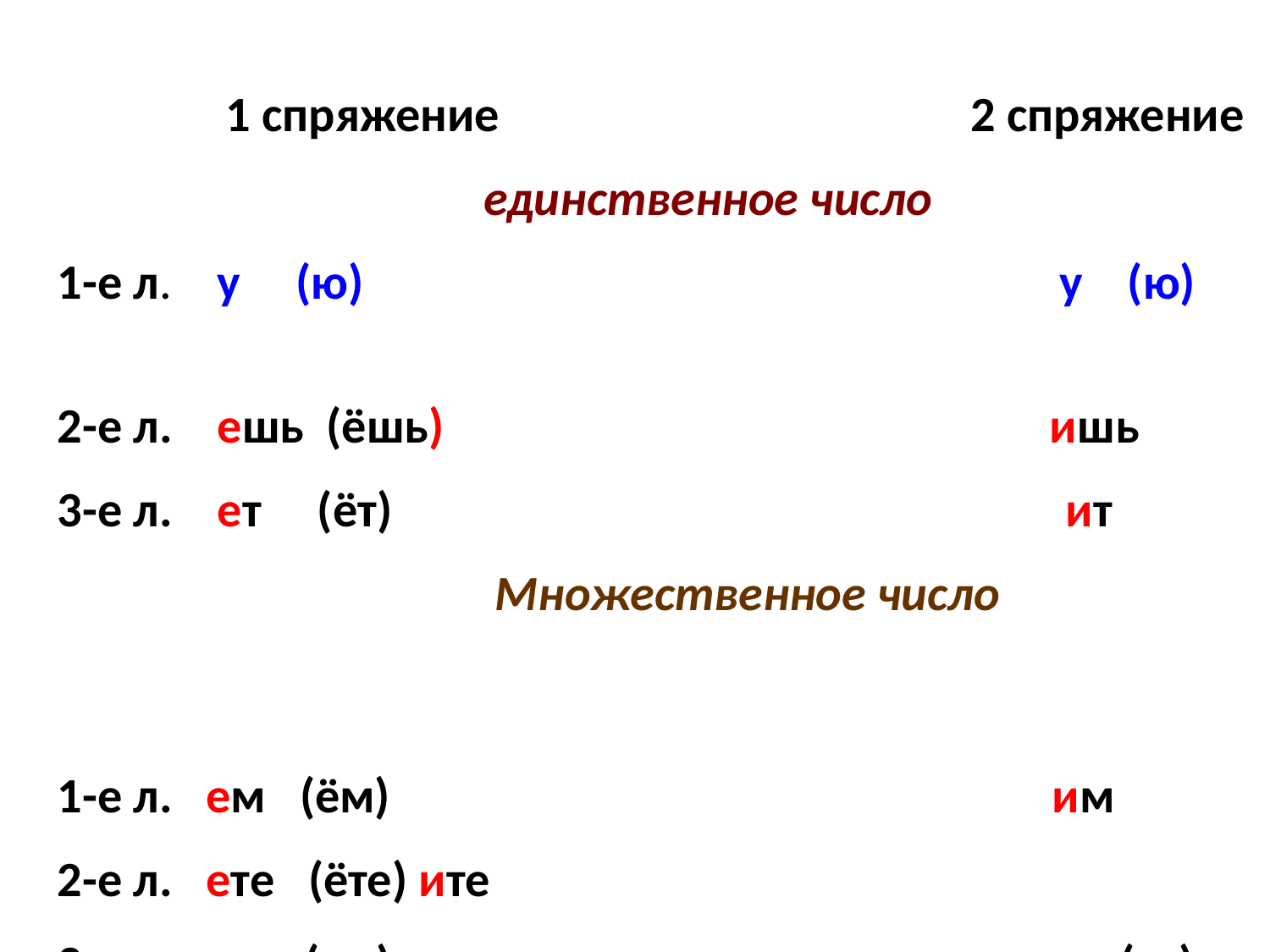

1 спряжение                                          2 спряжение
                                      единственное число
1-е л.    у     (ю)                                                              у    (ю)
2-е л.    ешь  (ёшь)                                                      ишь
3-е л.    ет     (ёт)                                                            ит
                                       Множественное число
1-е л.   ем   (ём)                                                           им
2-е л.   ете   (ёте) ите
3-е л.   ут     (ют)                                                          ат   (ят)